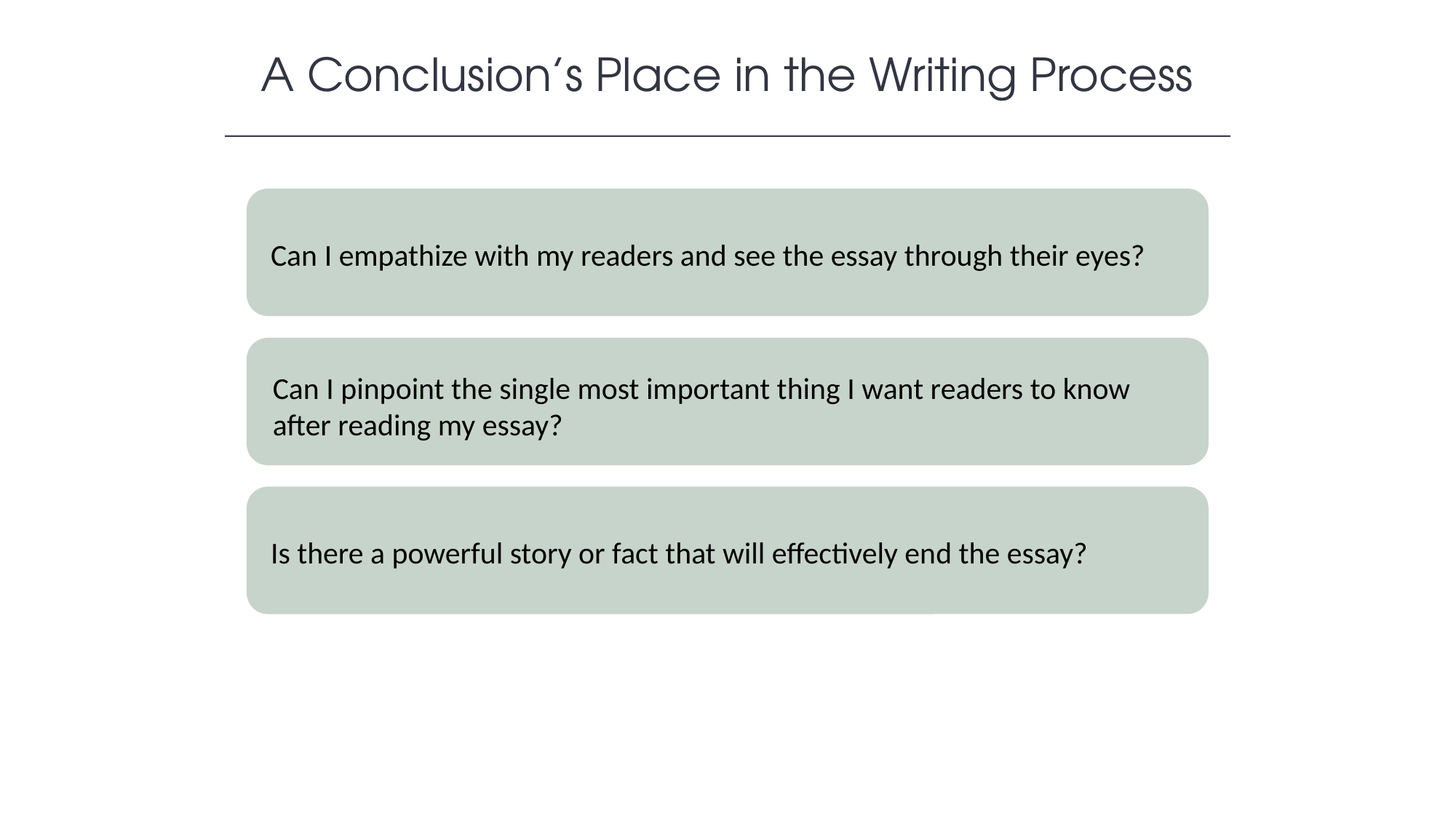

A Conclusion’s Place in the Writing Process
HAWKES LEARNING

Can I empathize with my readers and see the essay through their eyes?

Can I pinpoint the single most important thing I want readers to know after reading my essay?

Is there a powerful story or fact that will effectively end the essay?